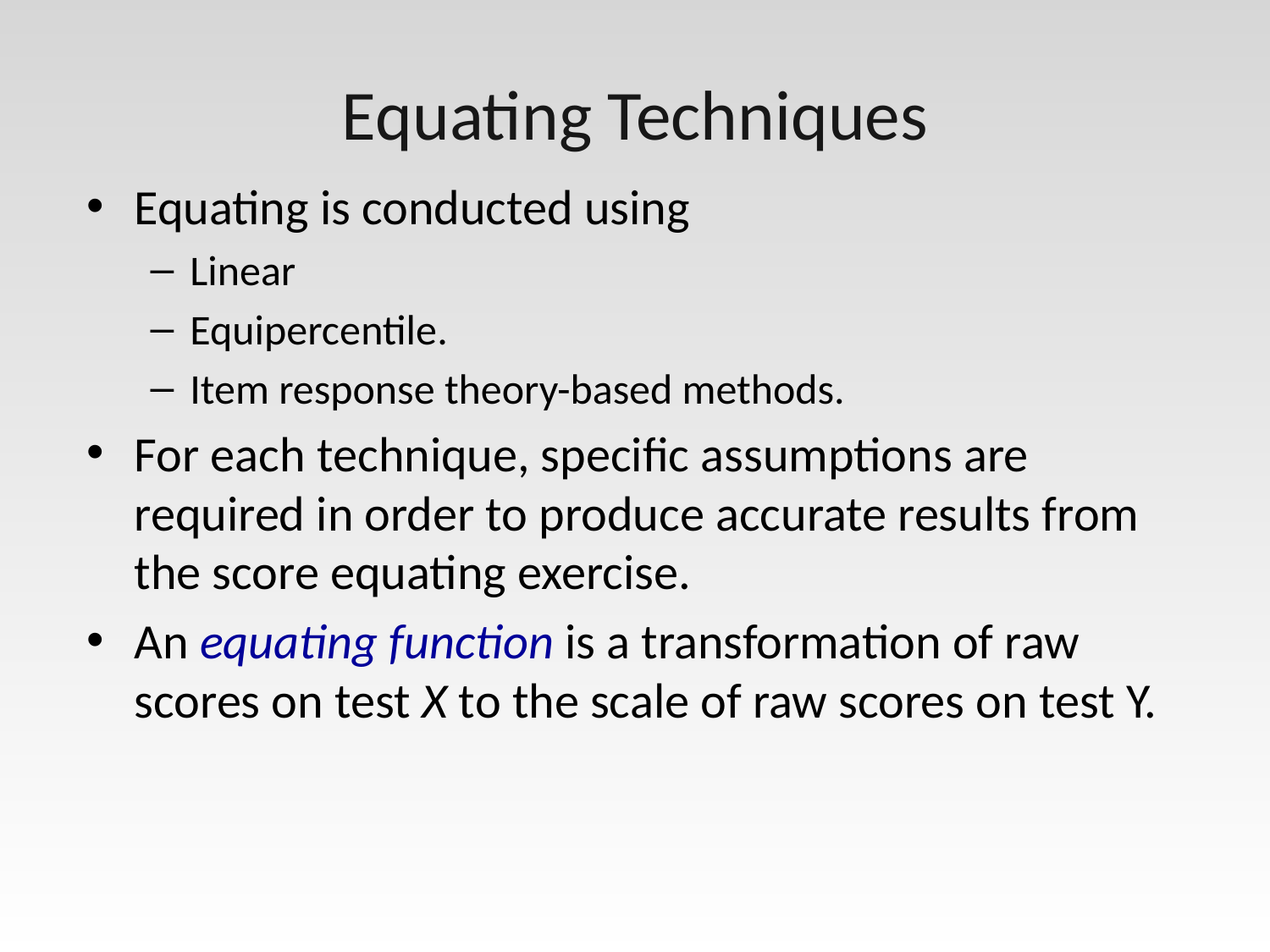

# Equating Techniques
Equating is conducted using
Linear
Equipercentile.
Item response theory-based methods.
For each technique, specific assumptions are required in order to produce accurate results from the score equating exercise.
An equating function is a transformation of raw scores on test X to the scale of raw scores on test Y.